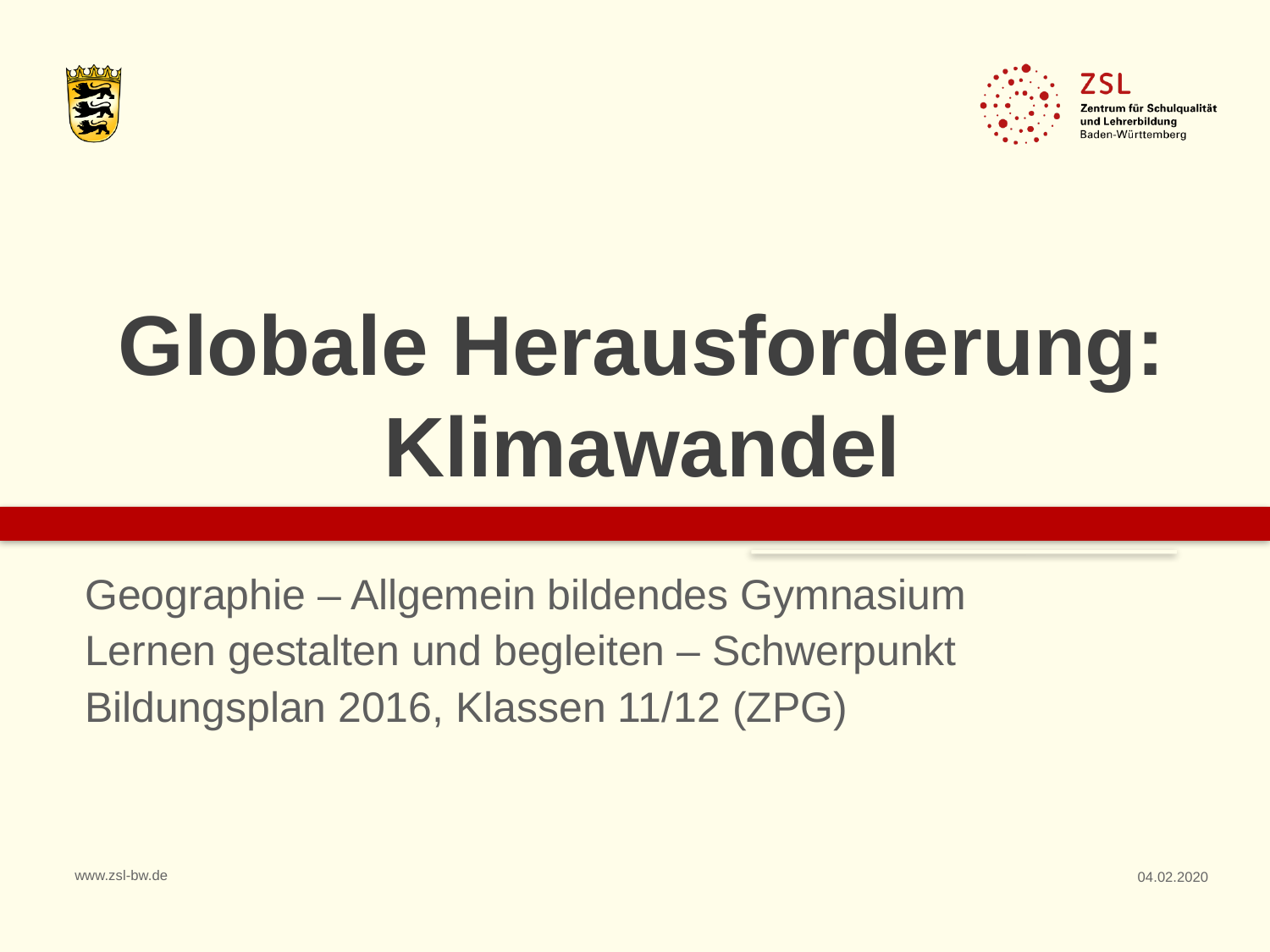

# Globale Herausforderung: Klimawandel
Geographie – Allgemein bildendes Gymnasium
Lernen gestalten und begleiten – Schwerpunkt
Bildungsplan 2016, Klassen 11/12 (ZPG)
www.zsl-bw.de
04.02.2020